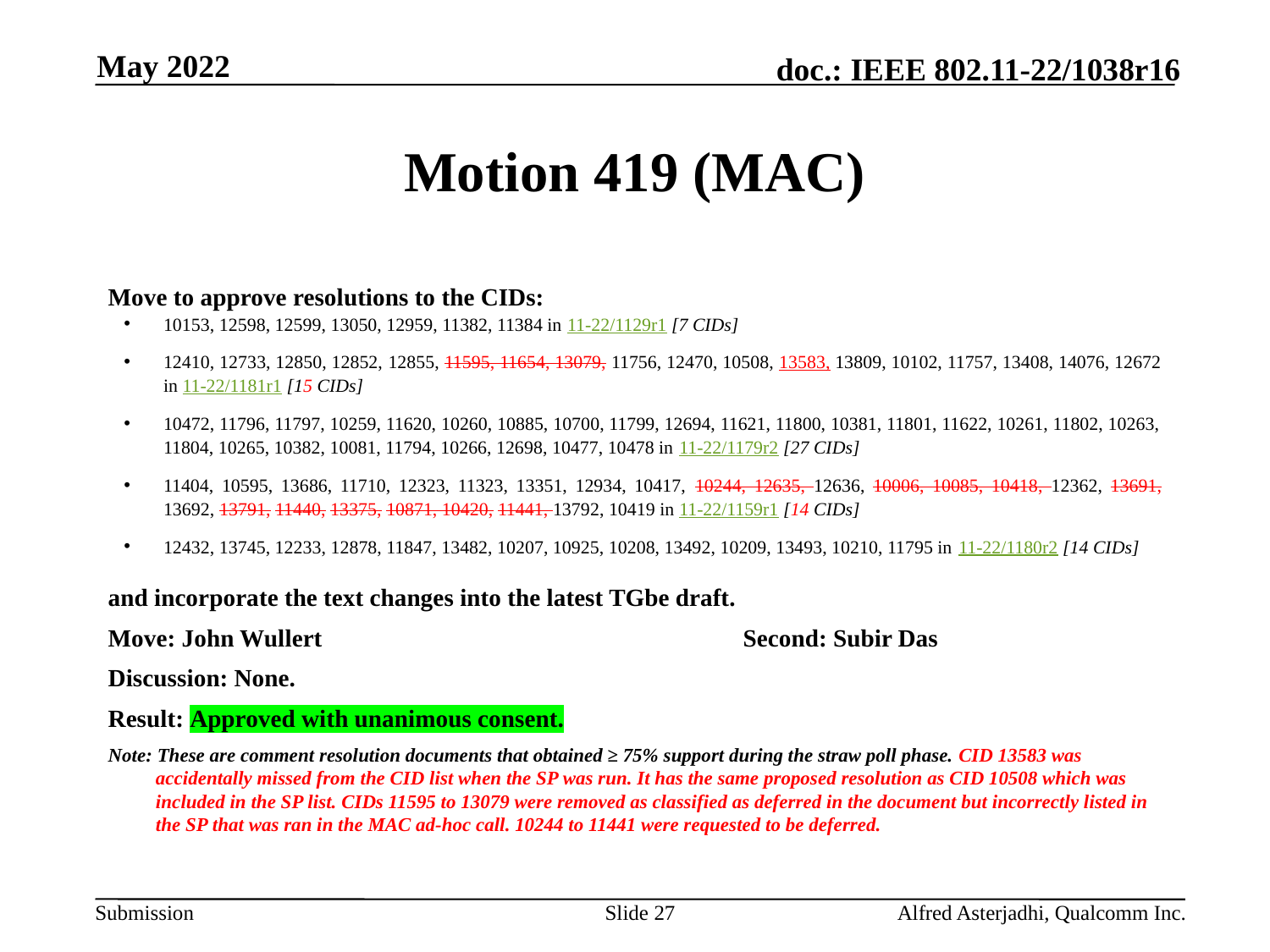

May 2022
# Motion 419 (MAC)
Move to approve resolutions to the CIDs:
10153, 12598, 12599, 13050, 12959, 11382, 11384 in 11-22/1129r1 [7 CIDs]
12410, 12733, 12850, 12852, 12855, 11595, 11654, 13079, 11756, 12470, 10508, 13583, 13809, 10102, 11757, 13408, 14076, 12672 in 11-22/1181r1 [15 CIDs]
10472, 11796, 11797, 10259, 11620, 10260, 10885, 10700, 11799, 12694, 11621, 11800, 10381, 11801, 11622, 10261, 11802, 10263, 11804, 10265, 10382, 10081, 11794, 10266, 12698, 10477, 10478 in 11-22/1179r2 [27 CIDs]
11404, 10595, 13686, 11710, 12323, 11323, 13351, 12934, 10417, 10244, 12635, 12636, 10006, 10085, 10418, 12362, 13691, 13692, 13791, 11440, 13375, 10871, 10420, 11441, 13792, 10419 in 11-22/1159r1 [14 CIDs]
12432, 13745, 12233, 12878, 11847, 13482, 10207, 10925, 10208, 13492, 10209, 13493, 10210, 11795 in 11-22/1180r2 [14 CIDs]
and incorporate the text changes into the latest TGbe draft.
Move: John Wullert				Second: Subir Das
Discussion: None.
Result: Approved with unanimous consent.
Note: These are comment resolution documents that obtained ≥ 75% support during the straw poll phase. CID 13583 was accidentally missed from the CID list when the SP was run. It has the same proposed resolution as CID 10508 which was included in the SP list. CIDs 11595 to 13079 were removed as classified as deferred in the document but incorrectly listed in the SP that was ran in the MAC ad-hoc call. 10244 to 11441 were requested to be deferred.
Slide 27
Alfred Asterjadhi, Qualcomm Inc.